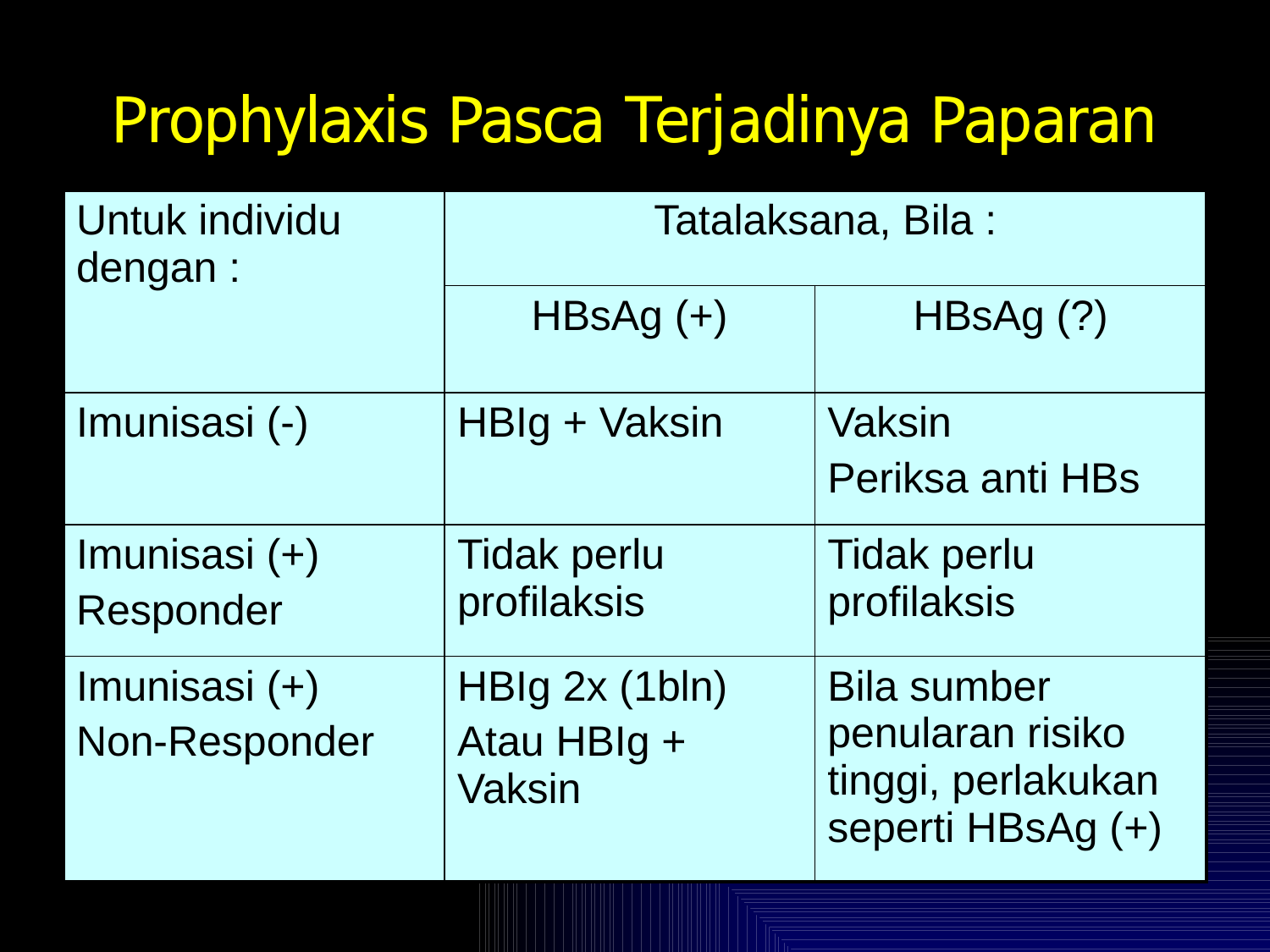

# Prophylaxis Pasca Terjadinya Paparan
| Untuk individu dengan : | Tatalaksana, Bila : |  |
| --- | --- | --- |
|  | HBsAg (+) | HBsAg (?) |
| Imunisasi (-) | HBIg + Vaksin | Vaksin Periksa anti HBs |
| Imunisasi (+) Responder | Tidak perlu profilaksis | Tidak perlu profilaksis |
| Imunisasi (+) Non-Responder | HBIg 2x (1bln) Atau HBIg + Vaksin | Bila sumber penularan risiko tinggi, perlakukan seperti HBsAg (+) |